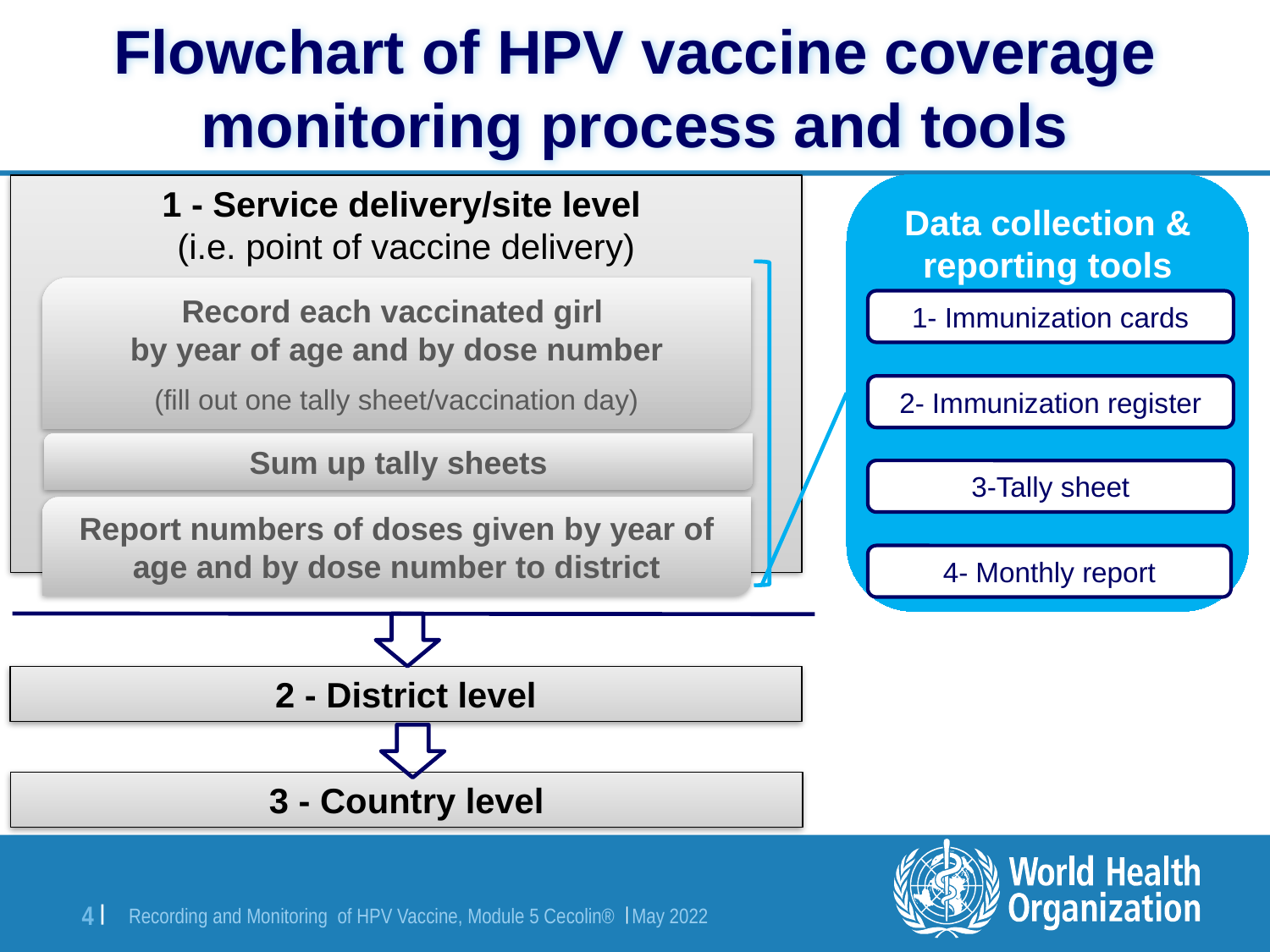

# Flowchart of HPV vaccine coverage monitoring process and tools
Data collection & reporting tools

1 - Service delivery/site level
(i.e. point of vaccine delivery)

Record each vaccinated girl
by year of age and by dose number
(fill out one tally sheet/vaccination day)
1- Immunization cards
2- Immunization register
Sum up tally sheets
3-Tally sheet
Report numbers of doses given by year of age and by dose number to district
4- Monthly report

2 - District level

3 - Country level